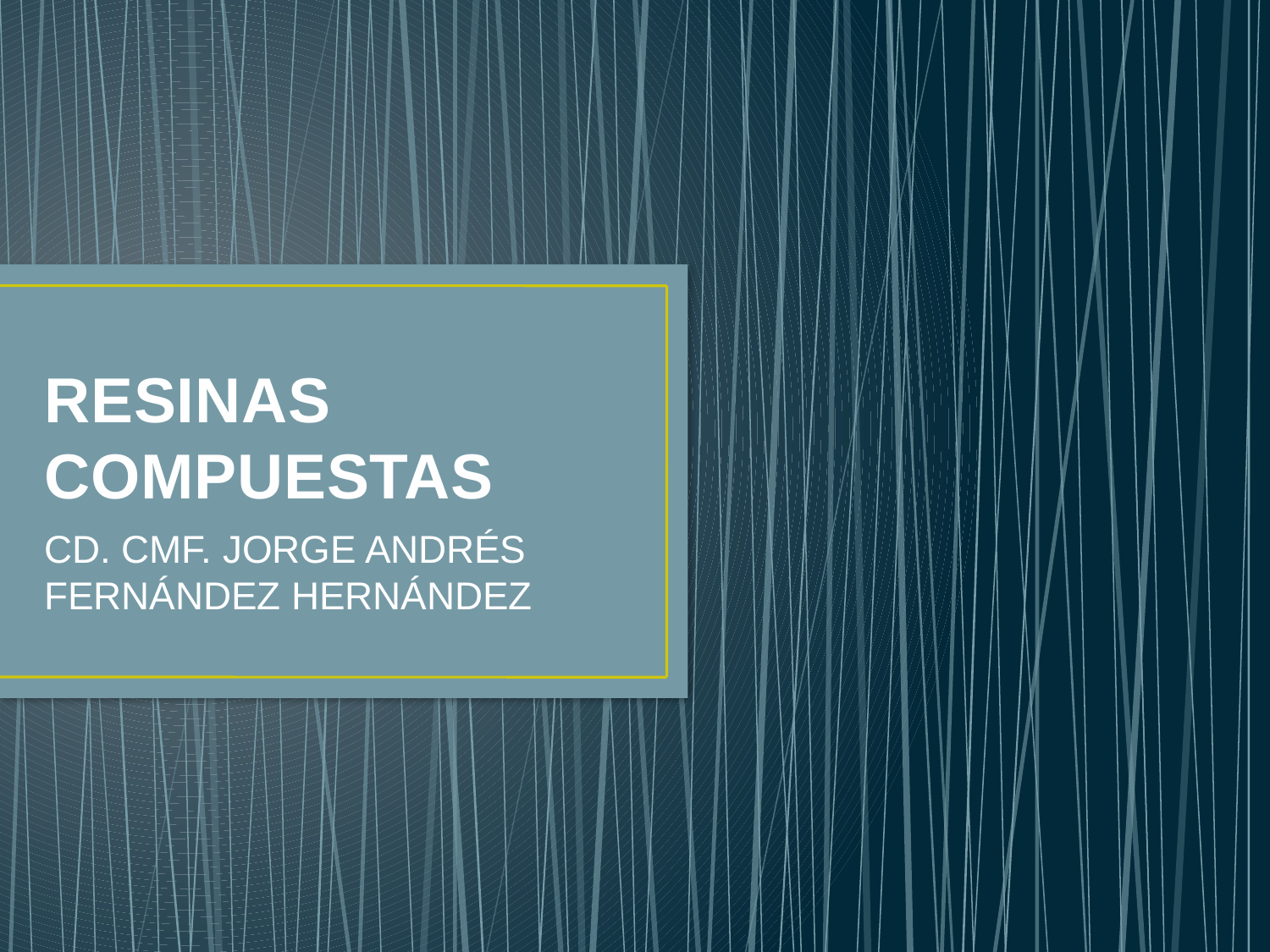

# RESINAS COMPUESTAS
CD. CMF. JORGE ANDRÉS FERNÁNDEZ HERNÁNDEZ